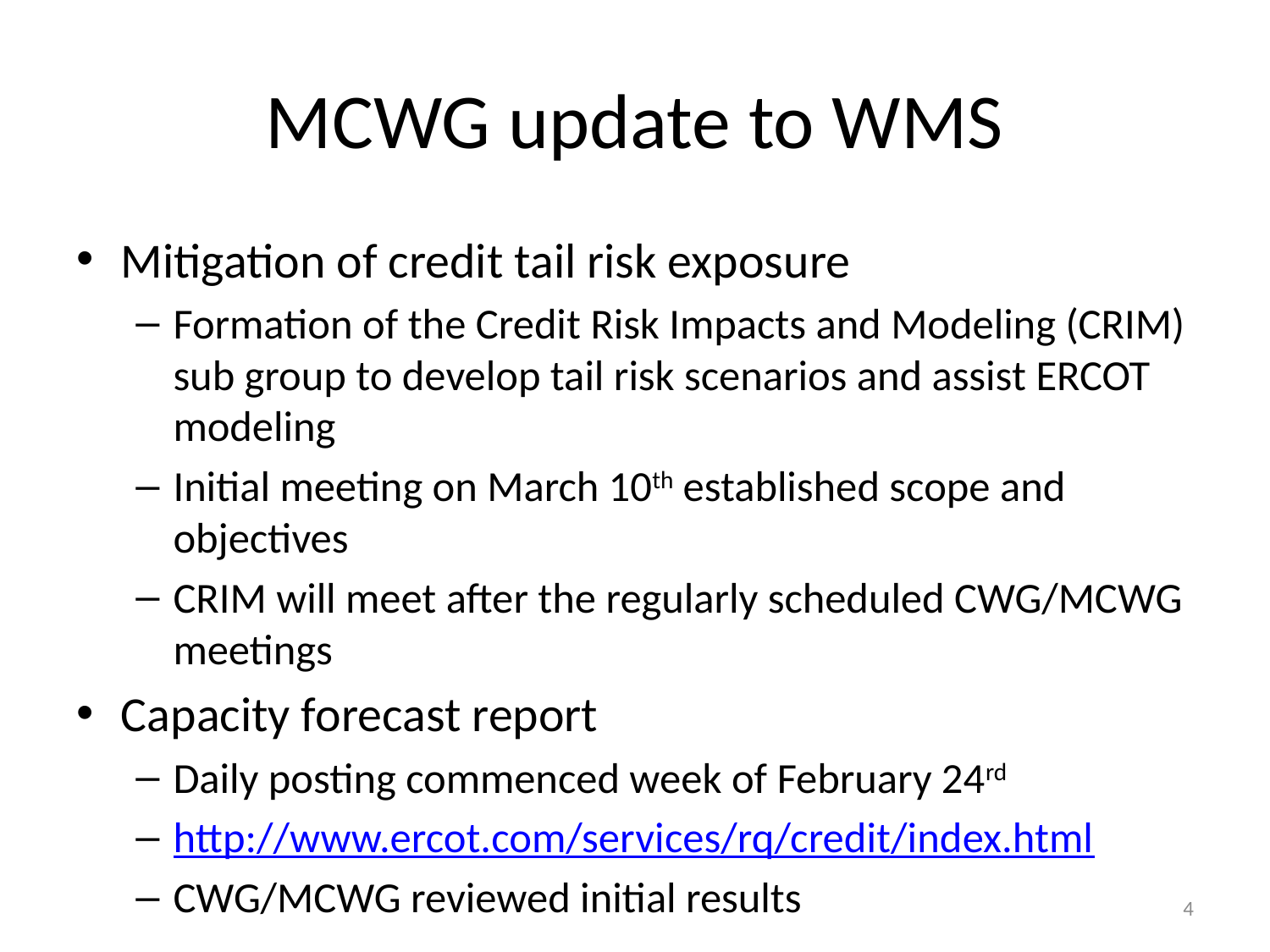

# MCWG update to WMS
Mitigation of credit tail risk exposure
Formation of the Credit Risk Impacts and Modeling (CRIM) sub group to develop tail risk scenarios and assist ERCOT modeling
Initial meeting on March 10th established scope and objectives
CRIM will meet after the regularly scheduled CWG/MCWG meetings
Capacity forecast report
Daily posting commenced week of February 24rd
http://www.ercot.com/services/rq/credit/index.html
CWG/MCWG reviewed initial results

4